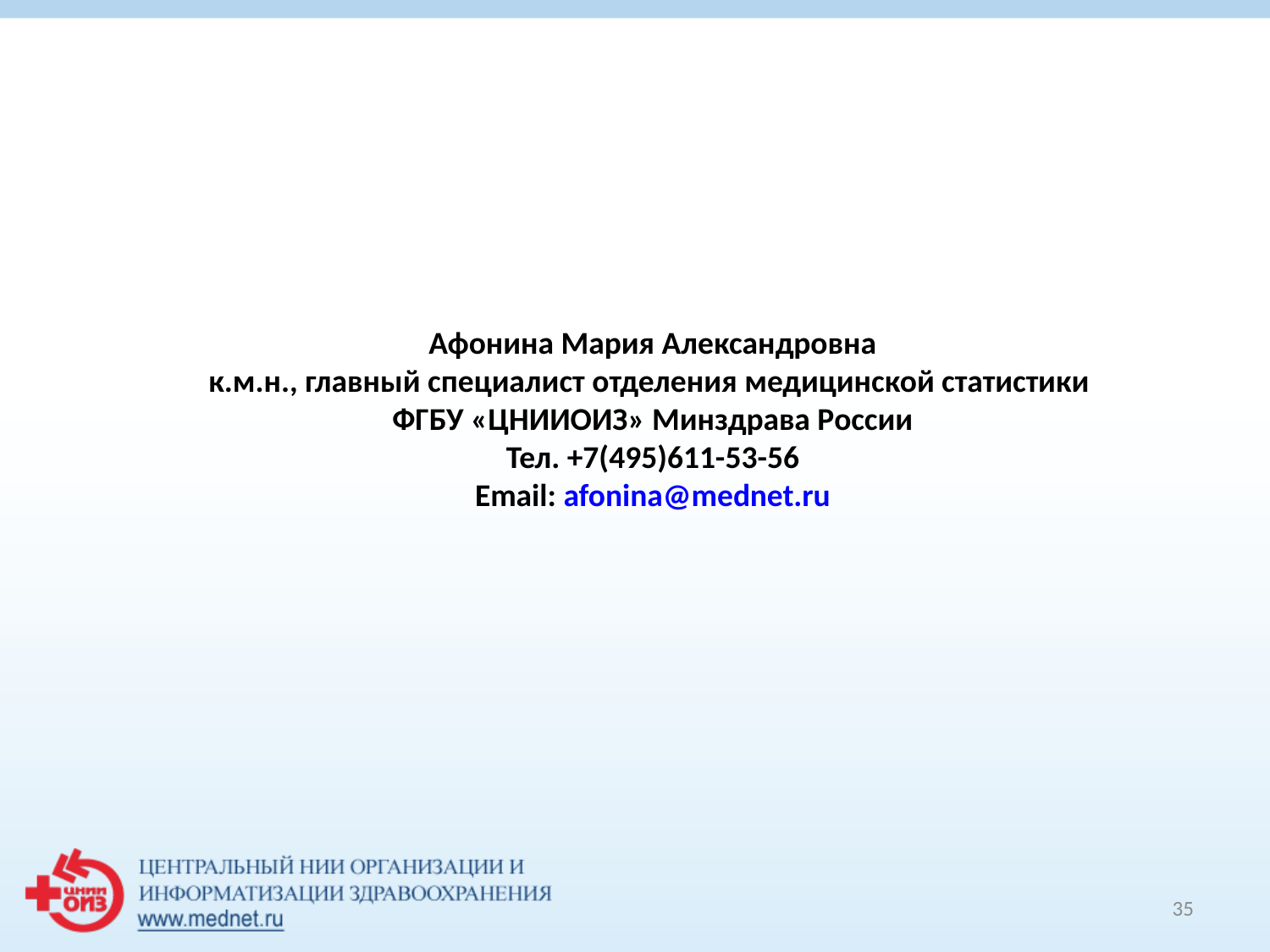

Афонина Мария Александровна
к.м.н., главный специалист отделения медицинской статистики
ФГБУ «ЦНИИОИЗ» Минздрава России
Тел. +7(495)611-53-56
Email: afonina@mednet.ru
35